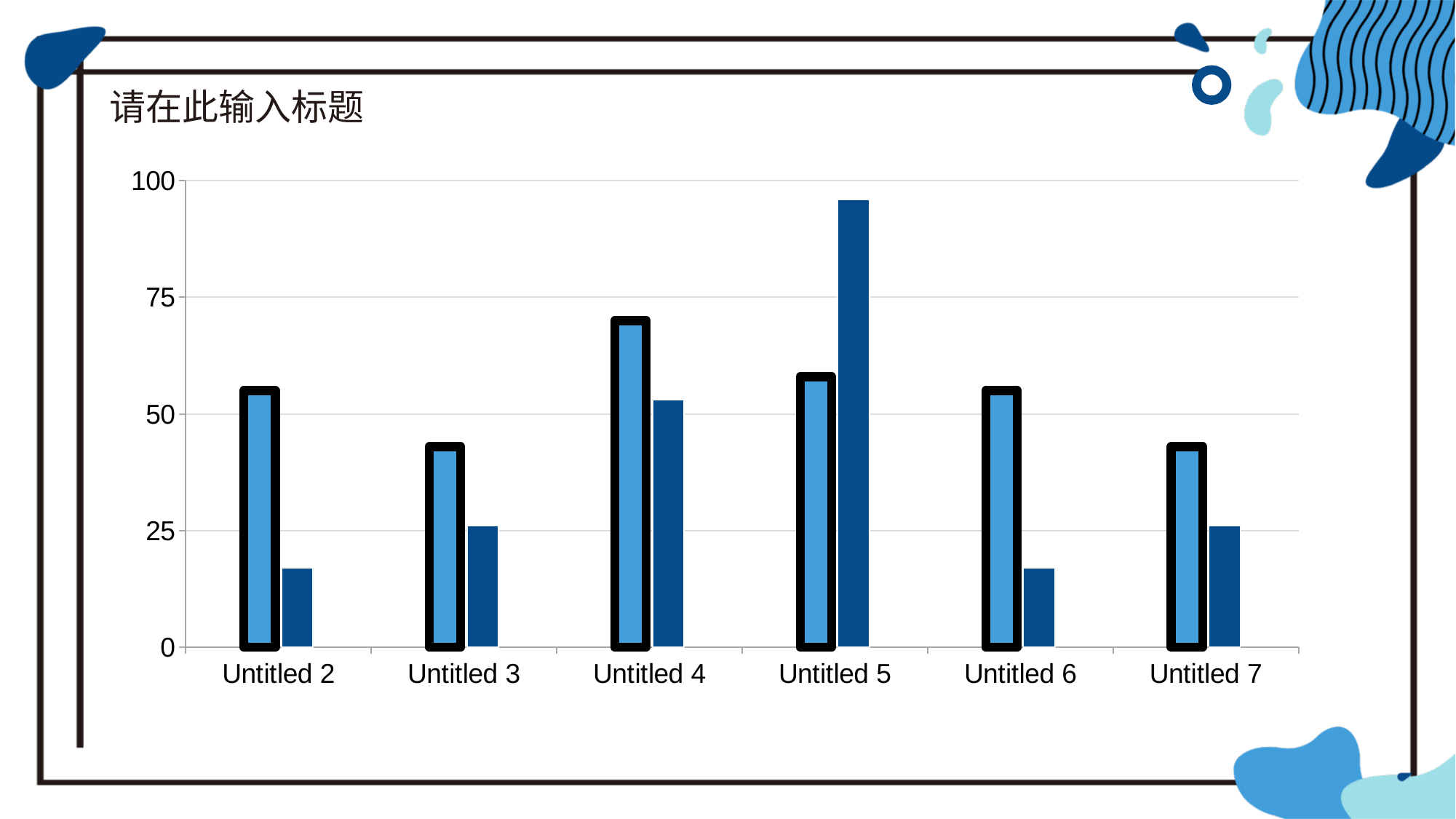

### Chart

| Category | Untitled 3 | Untitled 2 |
|---|---|---|
| Untitled 2 | 55.0 | 17.0 |
| Untitled 3 | 43.0 | 26.0 |
| Untitled 4 | 70.0 | 53.0 |
| Untitled 5 | 58.0 | 96.0 |
| Untitled 6 | 55.0 | 17.0 |
| Untitled 7 | 43.0 | 26.0 |